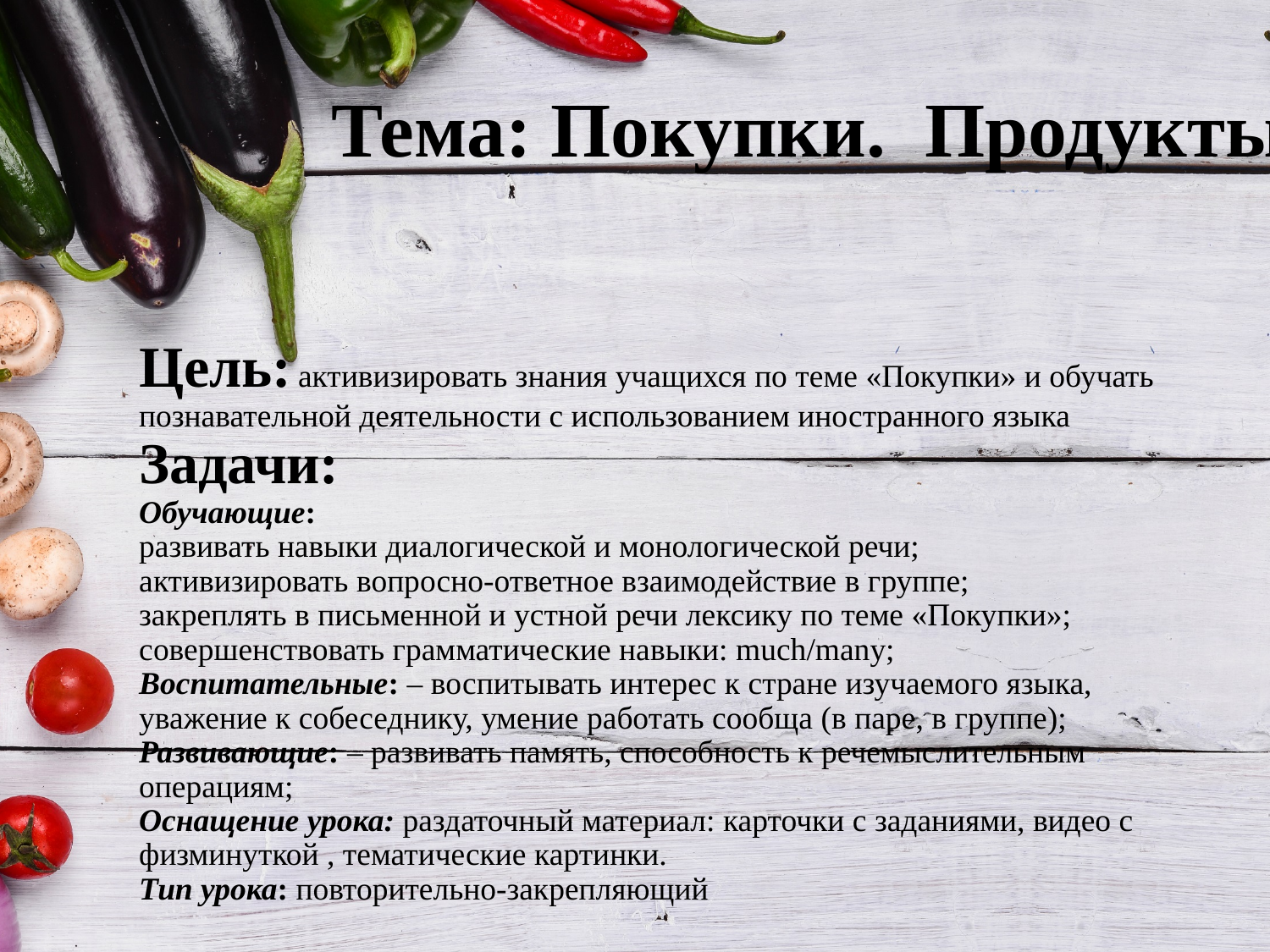

# Тема: Покупки.  Продукты
Цель: активизировать знания учащихся по теме «Покупки» и обучать познавательной деятельности с использованием иностранного языка
Задачи:
Обучающие:
развивать навыки диалогической и монологической речи;
активизировать вопросно-ответное взаимодействие в группе;
закреплять в письменной и устной речи лексику по теме «Покупки»;
совершенствовать грамматические навыки: much/many;
Воспитательные: – воспитывать интерес к стране изучаемого языка, уважение к собеседнику, умение работать сообща (в паре, в группе);
Развивающие: – развивать память, способность к речемыслительным операциям;
Оснащение урока: раздаточный материал: карточки с заданиями, видео с физминуткой , тематические картинки.
Тип урока: повторительно-закрепляющий